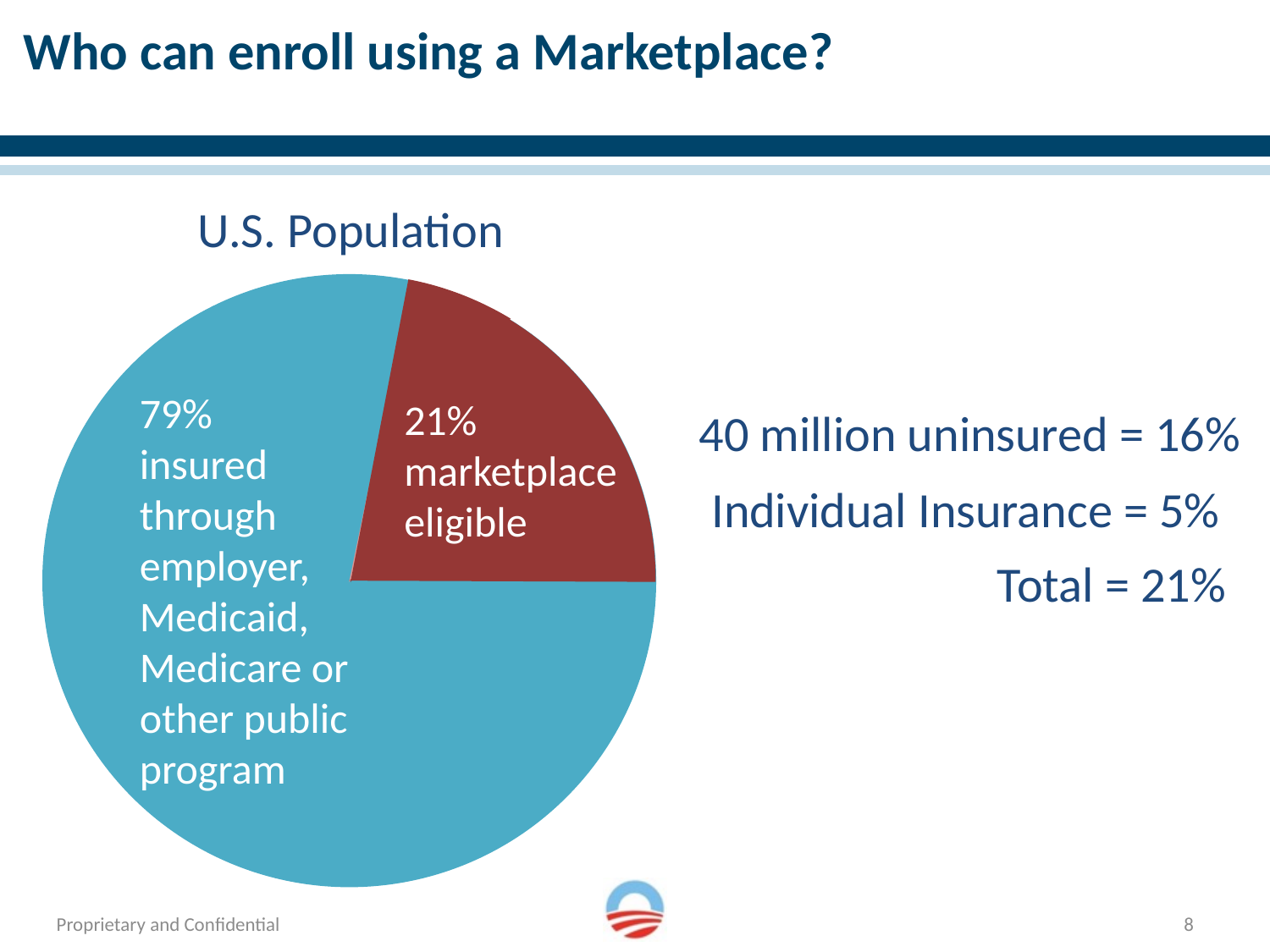

# Who can enroll using a Marketplace?
U.S. Population

79%  insured through employer, Medicaid, Medicare or other public program
21% marketplace eligible
40 million uninsured = 16%
Individual Insurance = 5%
Total = 21%
8